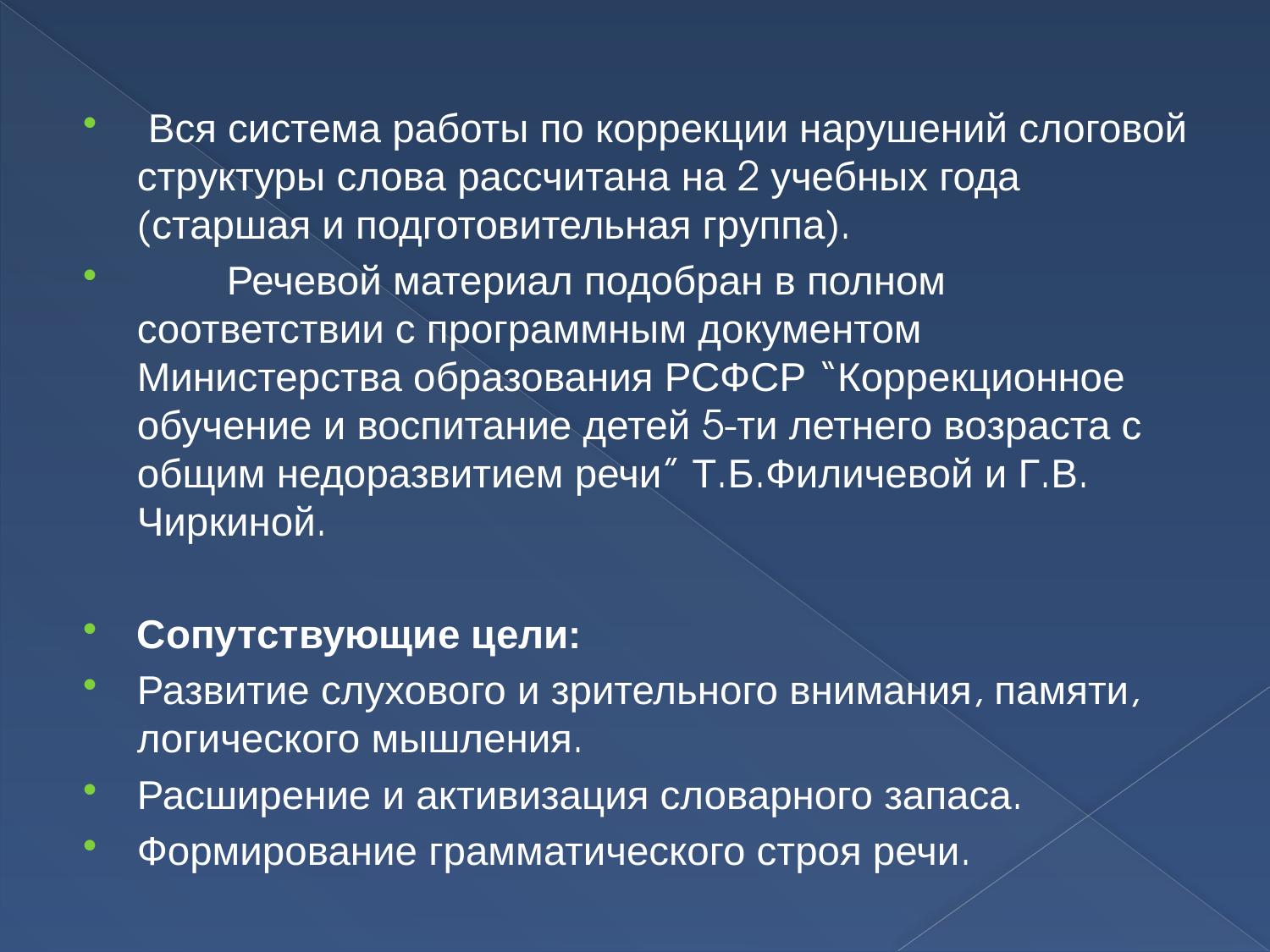

#
 Вся система работы по коррекции нарушений слоговой структуры слова рассчитана на 2 учебных года (старшая и подготовительная группа).
        Речевой материал подобран в полном соответствии с программным документом Министерства образования РСФСР “Коррекционное обучение и воспитание детей 5-ти летнего возраста с общим недоразвитием речи” Т.Б.Филичевой и Г.В. Чиркиной.

Сопутствующие цели:
Развитие слухового и зрительного внимания, памяти, логического мышления.
Расширение и активизация словарного запаса.
Формирование грамматического строя речи.